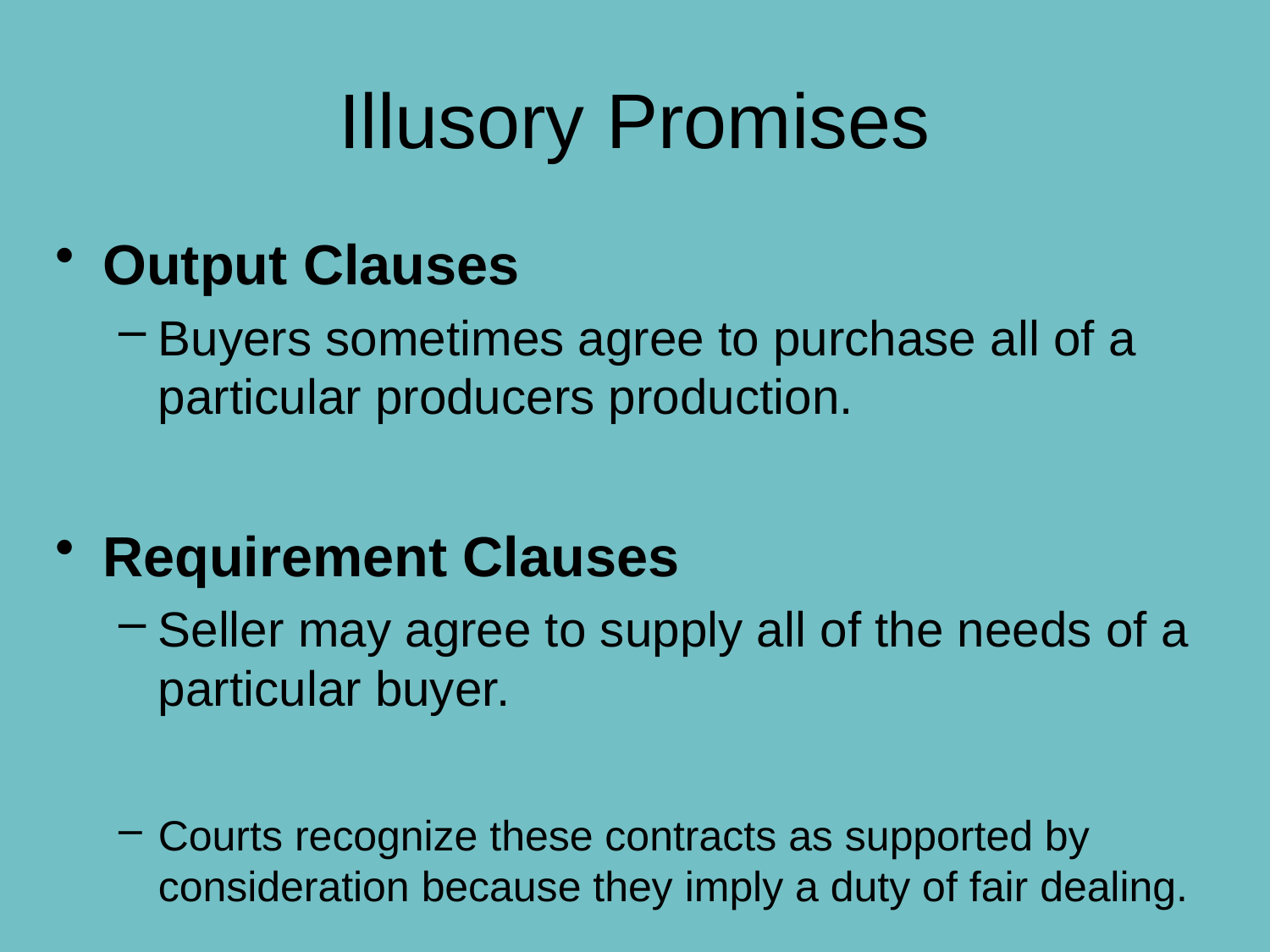

# Illusory Promises
Output Clauses
Buyers sometimes agree to purchase all of a particular producers production.

Requirement Clauses
Seller may agree to supply all of the needs of a particular buyer.

Courts recognize these contracts as supported by consideration because they imply a duty of fair dealing.